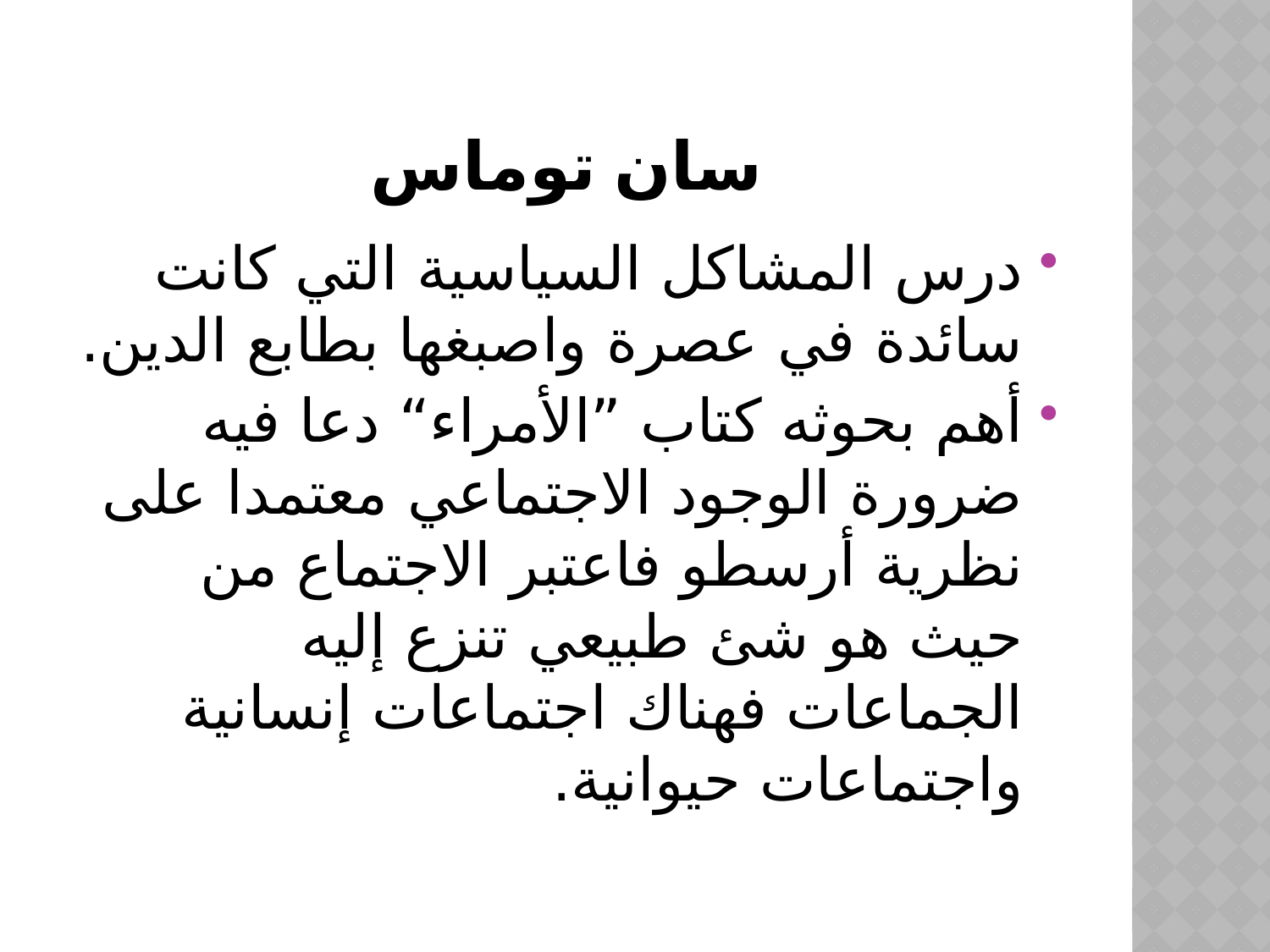

# سان توماس
درس المشاكل السياسية التي كانت سائدة في عصرة واصبغها بطابع الدين.
أهم بحوثه كتاب ”الأمراء“ دعا فيه ضرورة الوجود الاجتماعي معتمدا على نظرية أرسطو فاعتبر الاجتماع من حيث هو شئ طبيعي تنزع إليه الجماعات فهناك اجتماعات إنسانية واجتماعات حيوانية.